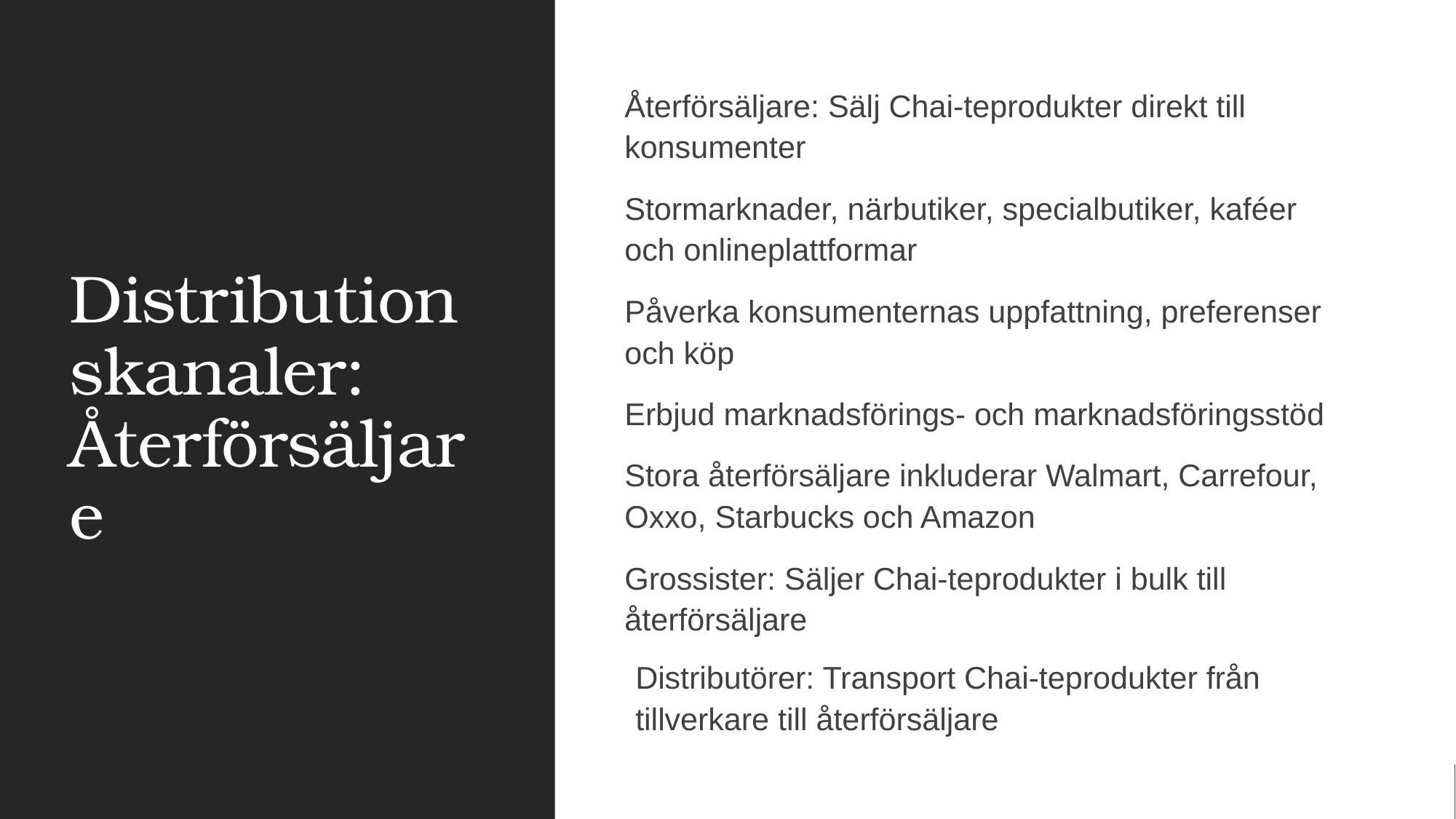

# Distributionskanaler: Återförsäljare
Återförsäljare: Sälj Chai-teprodukter direkt till konsumenter
Stormarknader, närbutiker, specialbutiker, kaféer och onlineplattformar
Påverka konsumenternas uppfattning, preferenser och köp
Erbjud marknadsförings- och marknadsföringsstöd
Stora återförsäljare inkluderar Walmart, Carrefour, Oxxo, Starbucks och Amazon
Grossister: Säljer Chai-teprodukter i bulk till återförsäljare
Distributörer: Transport Chai-teprodukter från tillverkare till återförsäljare